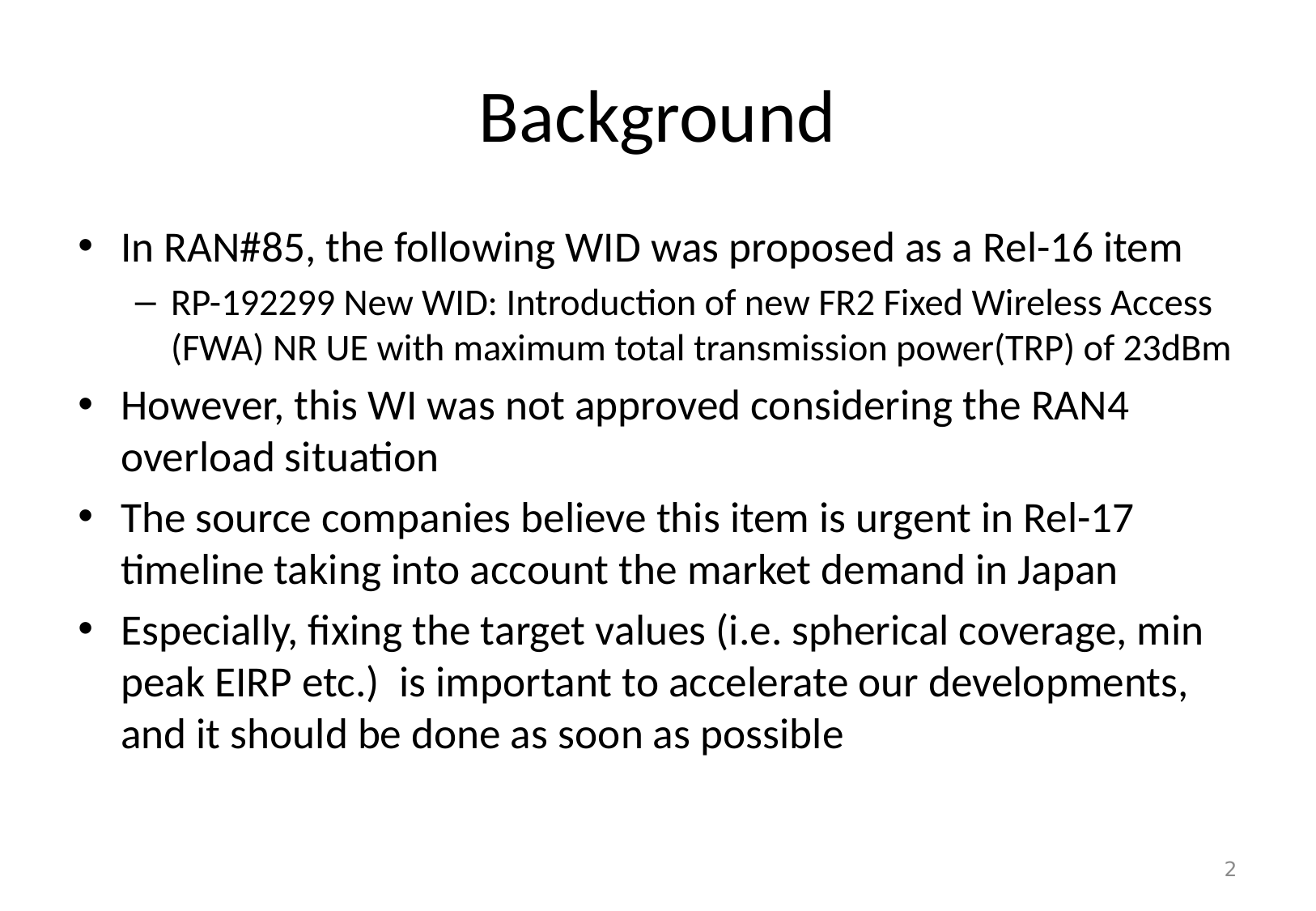

# Background
In RAN#85, the following WID was proposed as a Rel-16 item
RP-192299 New WID: Introduction of new FR2 Fixed Wireless Access (FWA) NR UE with maximum total transmission power(TRP) of 23dBm
However, this WI was not approved considering the RAN4 overload situation
The source companies believe this item is urgent in Rel-17 timeline taking into account the market demand in Japan
Especially, fixing the target values (i.e. spherical coverage, min peak EIRP etc.)  is important to accelerate our developments, and it should be done as soon as possible

2